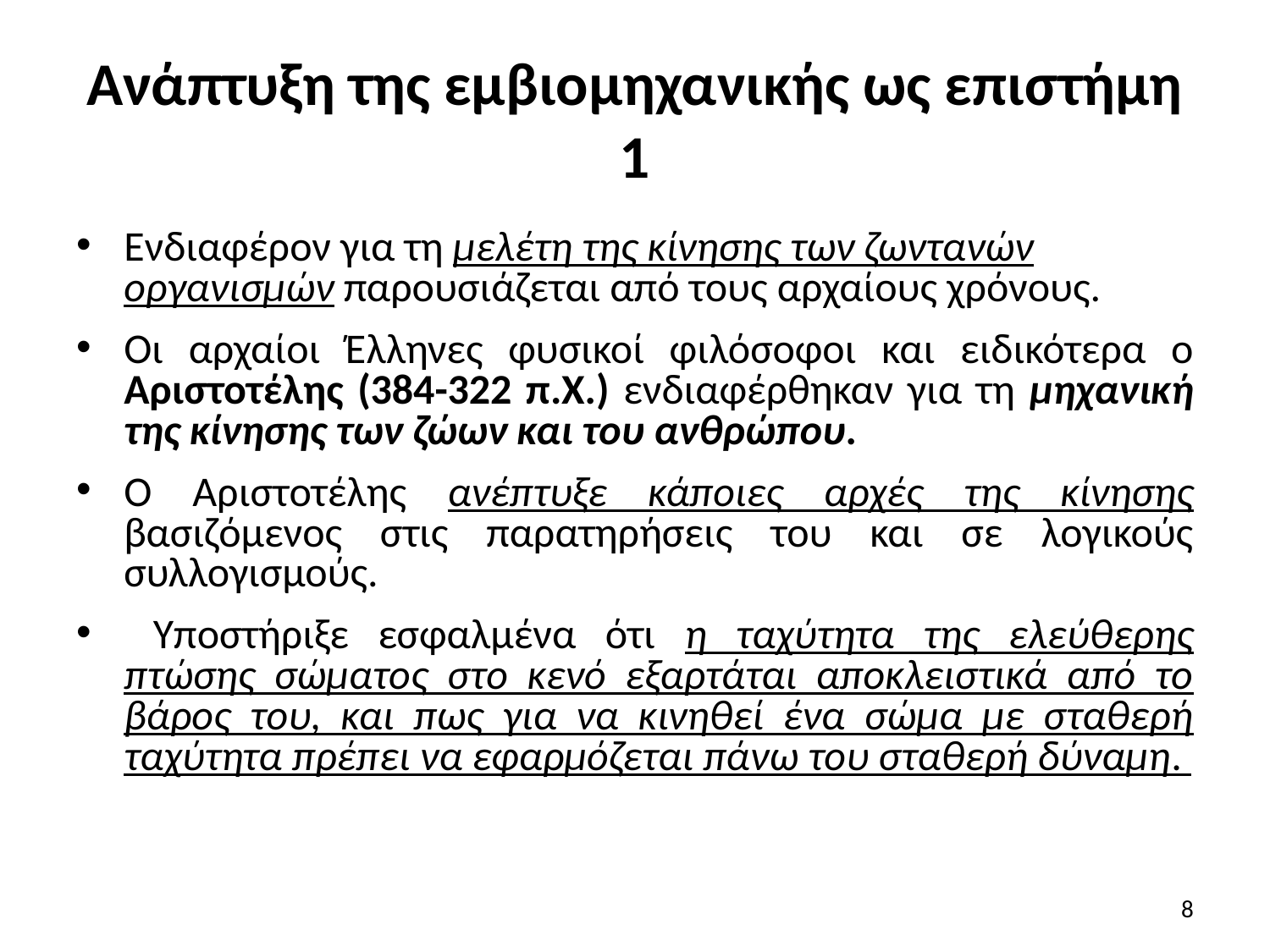

# Ανάπτυξη της εμβιομηχανικής ως επιστήμη 1
Ενδιαφέρον για τη μελέτη της κίνησης των ζωντανών οργανισμών παρουσιάζεται από τους αρχαίους χρόνους.
Οι αρχαίοι Έλληνες φυσικοί φιλόσοφοι και ειδικότερα ο Αριστοτέλης (384-322 π.Χ.) ενδιαφέρθηκαν για τη μηχανική της κίνησης των ζώων και του ανθρώπου.
Ο Αριστοτέλης ανέπτυξε κάποιες αρχές της κίνησης βασιζόμενος στις παρατηρήσεις του και σε λογικούς συλλογισμούς.
 Yποστήριξε εσφαλμένα ότι η ταχύτητα της ελεύθερης πτώσης σώματος στο κενό εξαρτάται αποκλειστικά από το βάρος του, και πως για να κινηθεί ένα σώμα με σταθερή ταχύτητα πρέπει να εφαρμόζεται πάνω του σταθερή δύναμη.
8